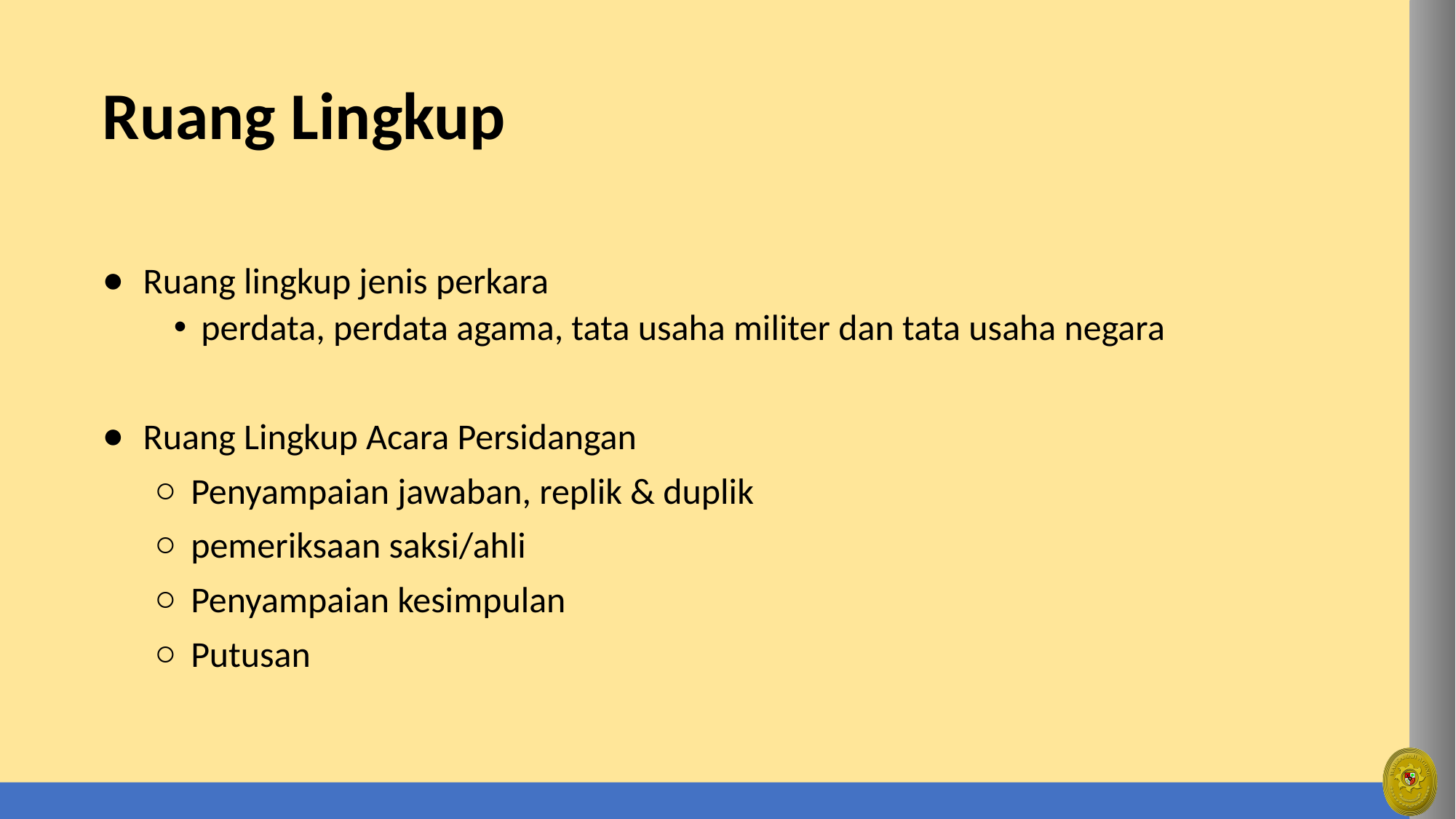

# Ruang Lingkup
Ruang lingkup jenis perkara
perdata, perdata agama, tata usaha militer dan tata usaha negara

Ruang Lingkup Acara Persidangan
Penyampaian jawaban, replik & duplik
pemeriksaan saksi/ahli
Penyampaian kesimpulan
Putusan